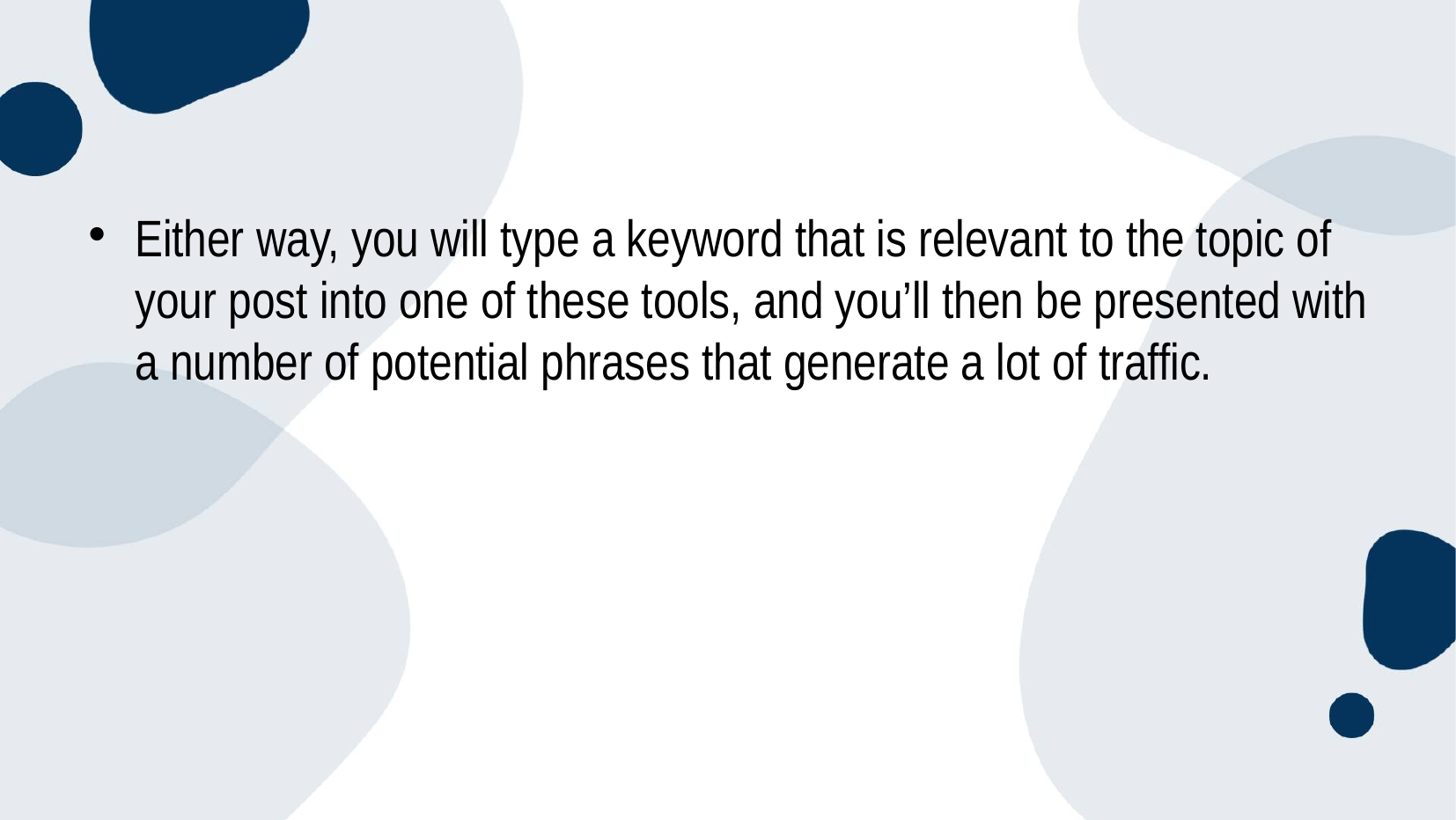

Either way, you will type a keyword that is relevant to the topic of your post into one of these tools, and you’ll then be presented with a number of potential phrases that generate a lot of traffic.